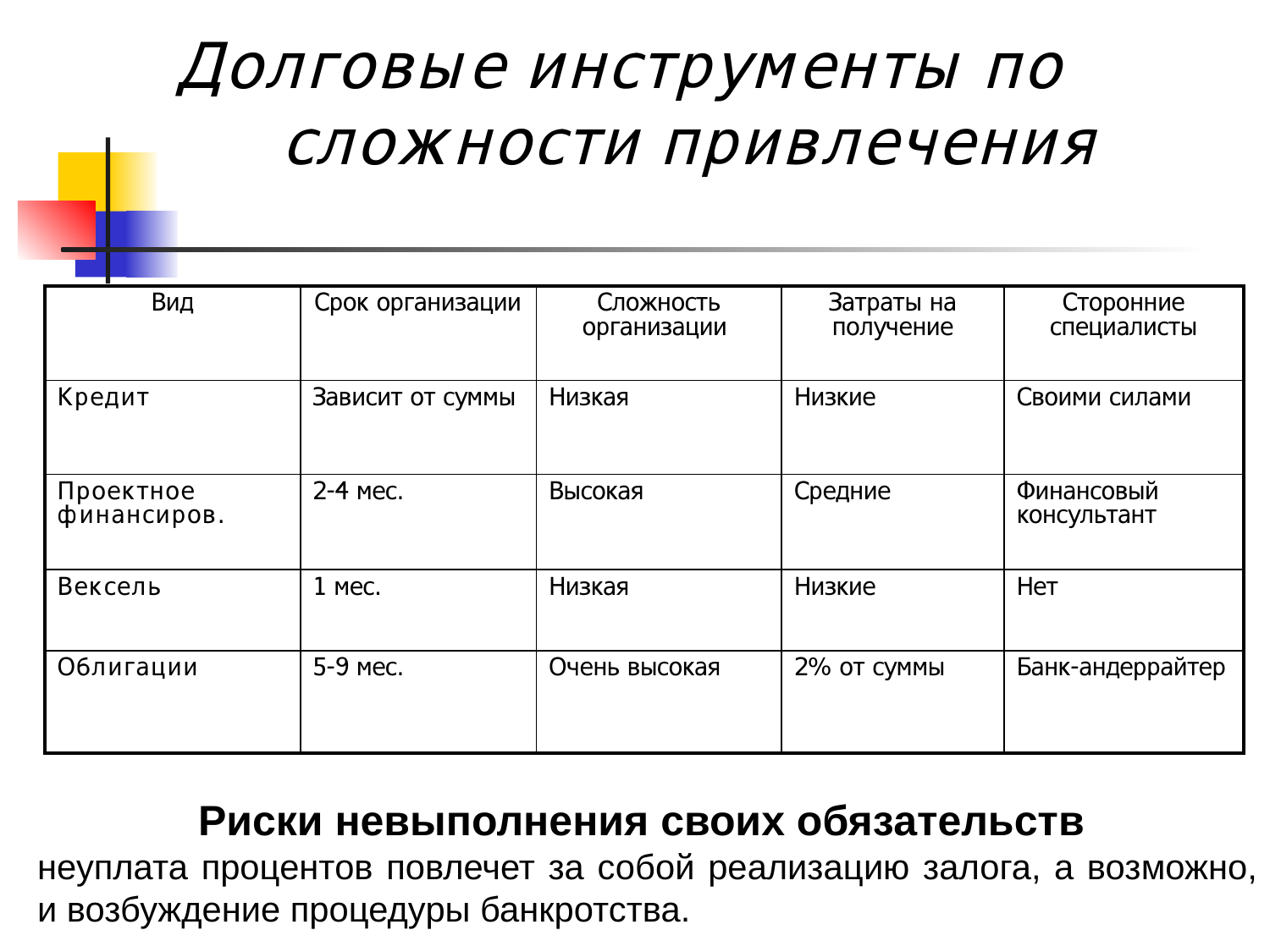

Долговые инструменты по сложности привлечения
| Вид | Срок организации | Сложность организации | Затраты на получение | Сторонние специалисты |
| --- | --- | --- | --- | --- |
| Кредит | Зависит от суммы | Низкая | Низкие | Своими силами |
| Проектное финансиров. | 2-4 мес. | Высокая | Средние | Финансовый консультант |
| Вексель | 1 мес. | Низкая | Низкие | Нет |
| Облигации | 5-9 мес. | Очень высокая | 2% от суммы | Банк-андеррайтер |
Риски невыполнения своих обязательств
неуплата процентов повлечет за собой реализацию залога, а возможно, и возбуждение процедуры банкротства.